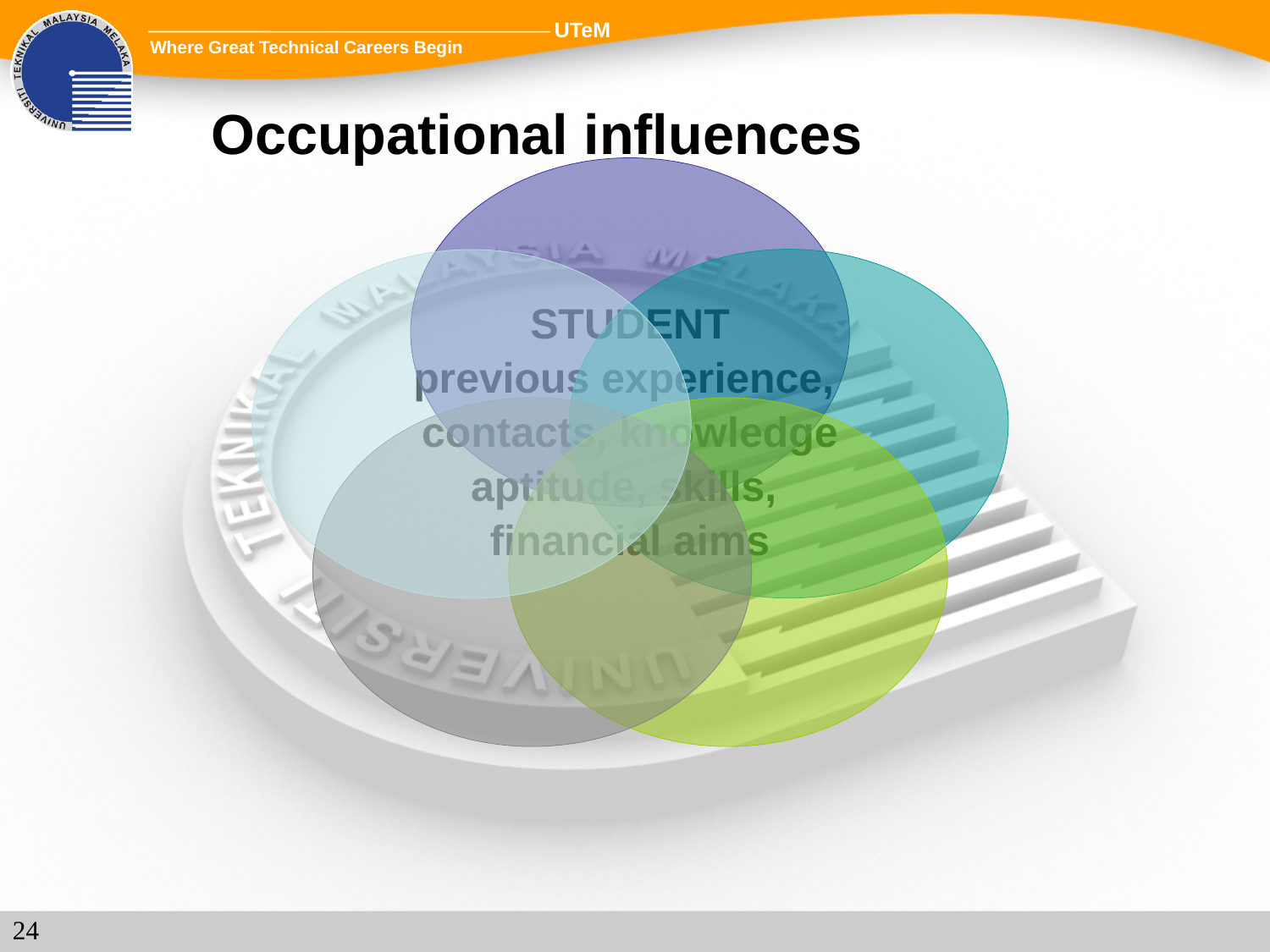

# Occupational influences
STUDENT
previous experience,
contacts, knowledge
aptitude, skills,
financial aims